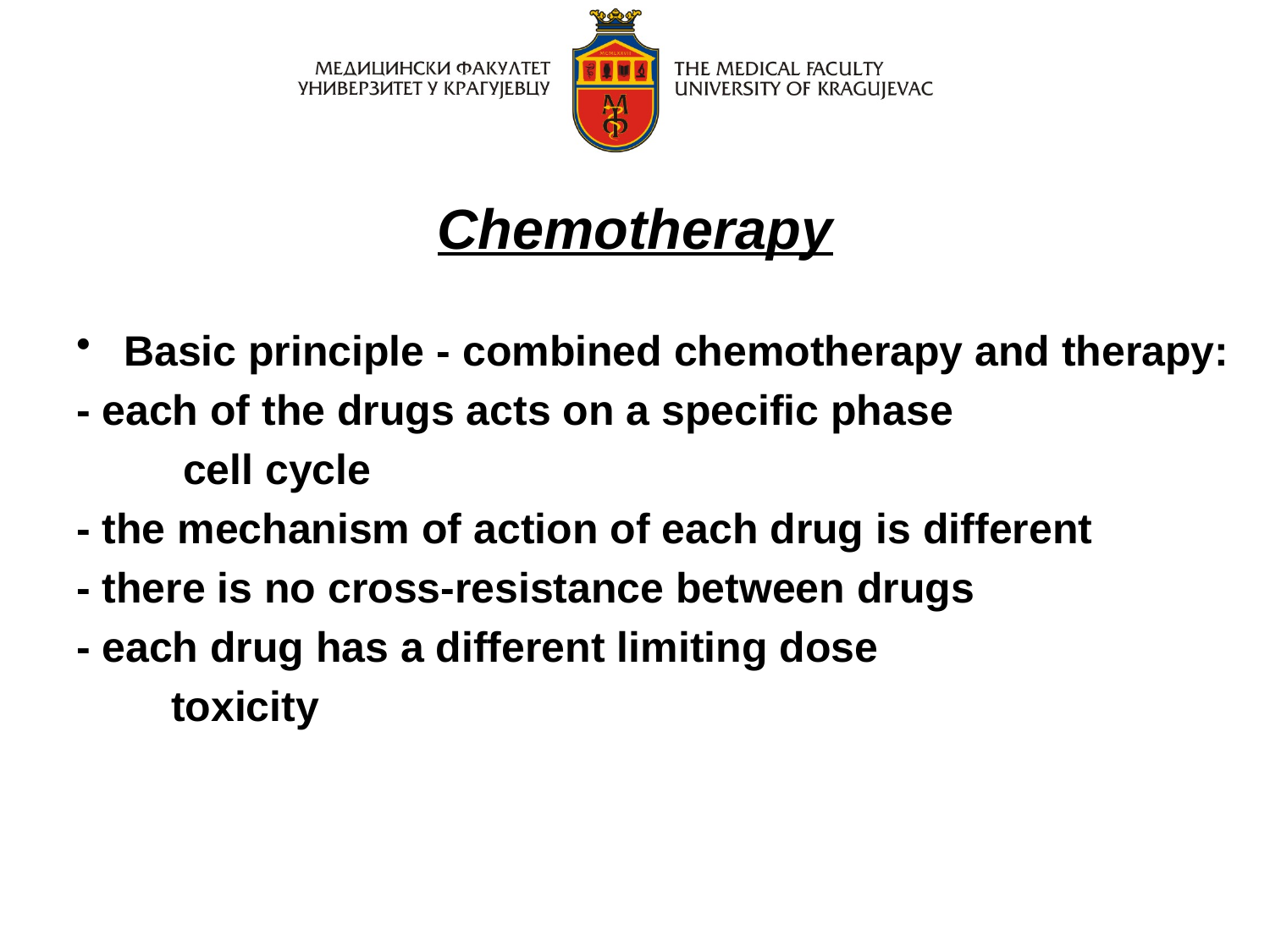

Chemotherapy
Basic principle - combined chemotherapy and therapy:
- each of the drugs acts on a specific phase
         cell cycle
- the mechanism of action of each drug is different
- there is no cross-resistance between drugs
- each drug has a different limiting dose
        toxicity